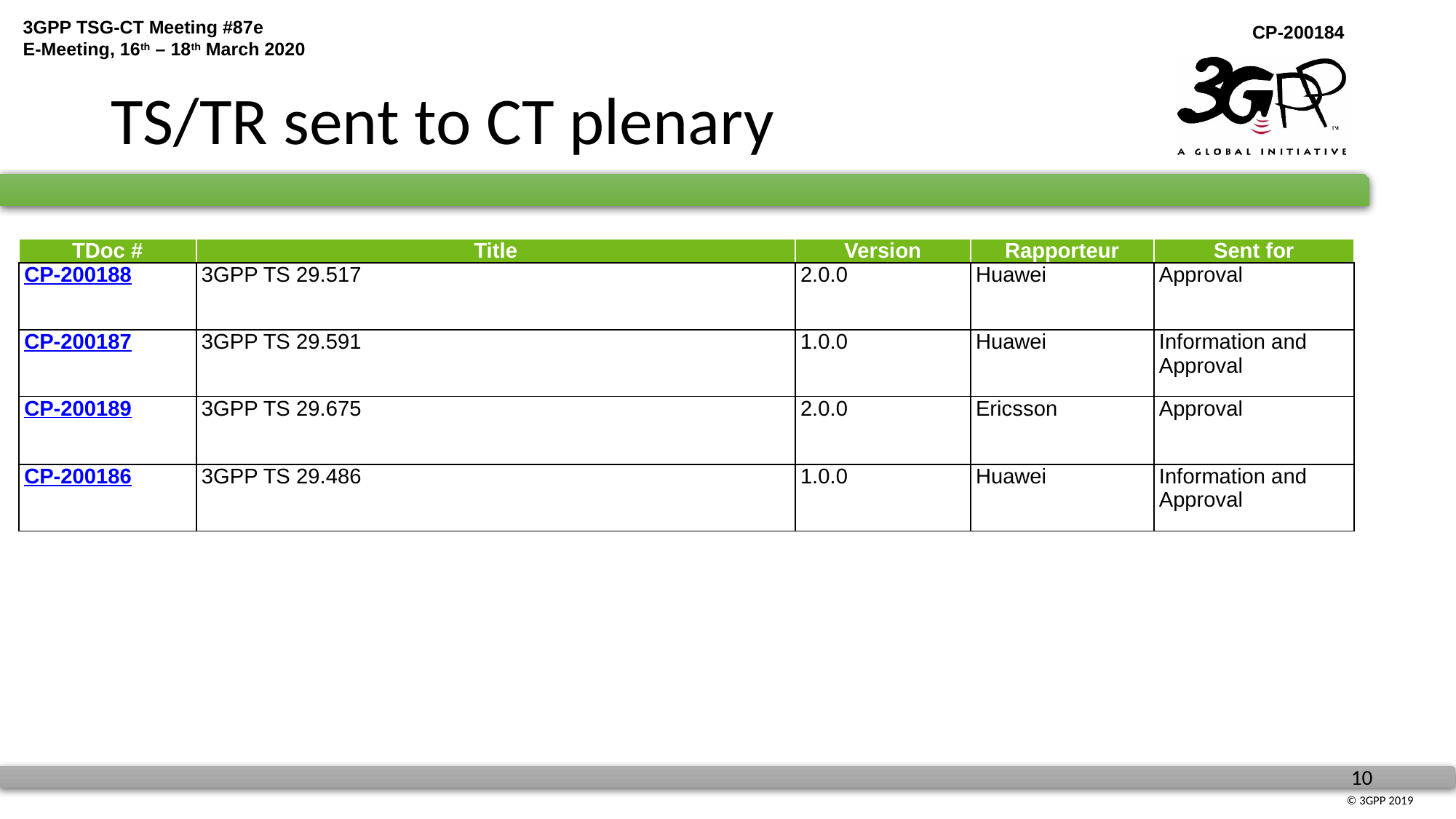

# TS/TR sent to CT plenary
| TDoc # | Title | Version | Rapporteur | Sent for |
| --- | --- | --- | --- | --- |
| CP-200188 | 3GPP TS 29.517 | 2.0.0 | Huawei | Approval |
| CP-200187 | 3GPP TS 29.591 | 1.0.0 | Huawei | Information and Approval |
| CP-200189 | 3GPP TS 29.675 | 2.0.0 | Ericsson | Approval |
| CP-200186 | 3GPP TS 29.486 | 1.0.0 | Huawei | Information and Approval |